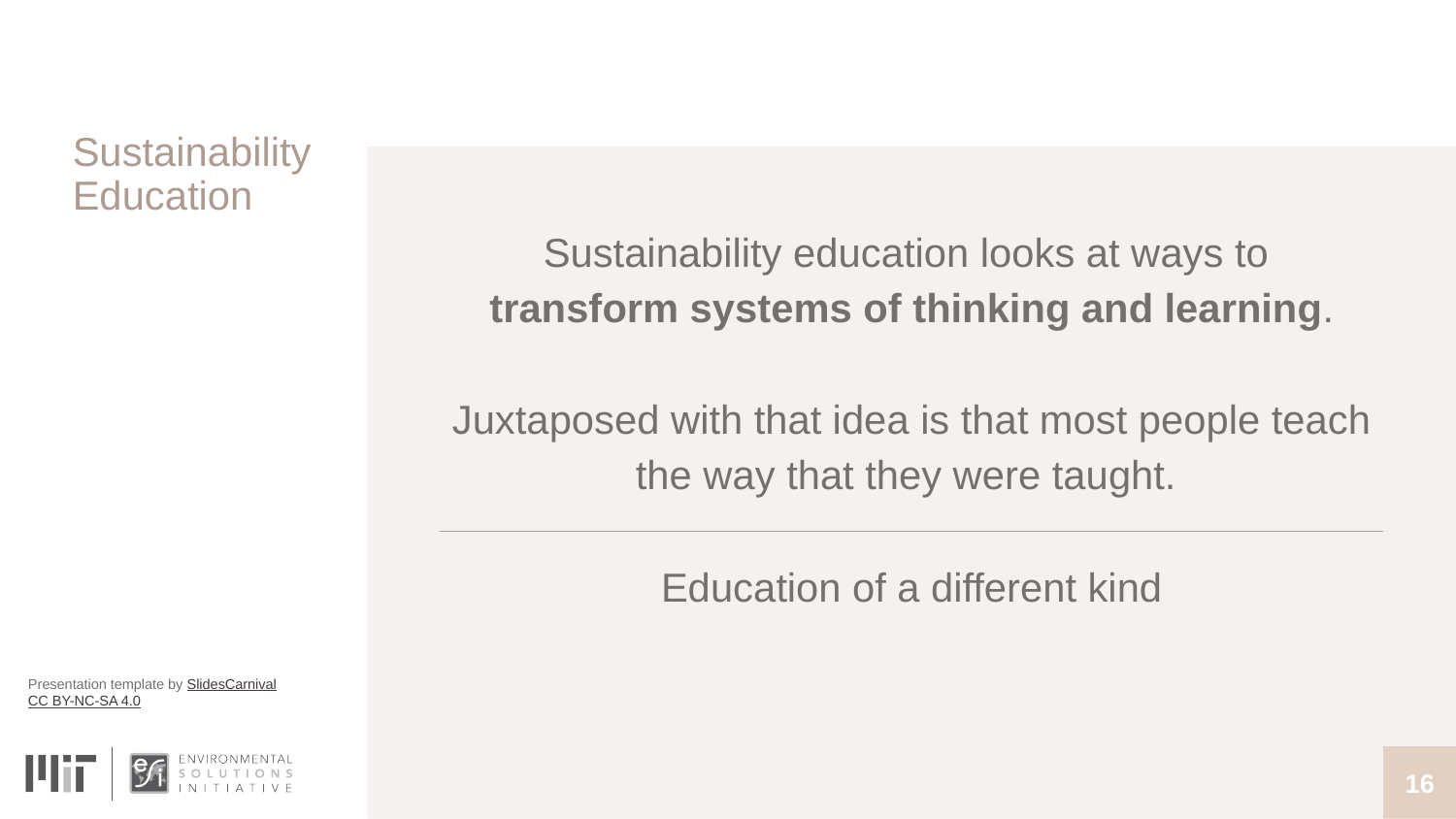

# Sustainability Education
Sustainability education looks at ways to
transform systems of thinking and learning.

Juxtaposed with that idea is that most people teach the way that they were taught.

Education of a different kind
16